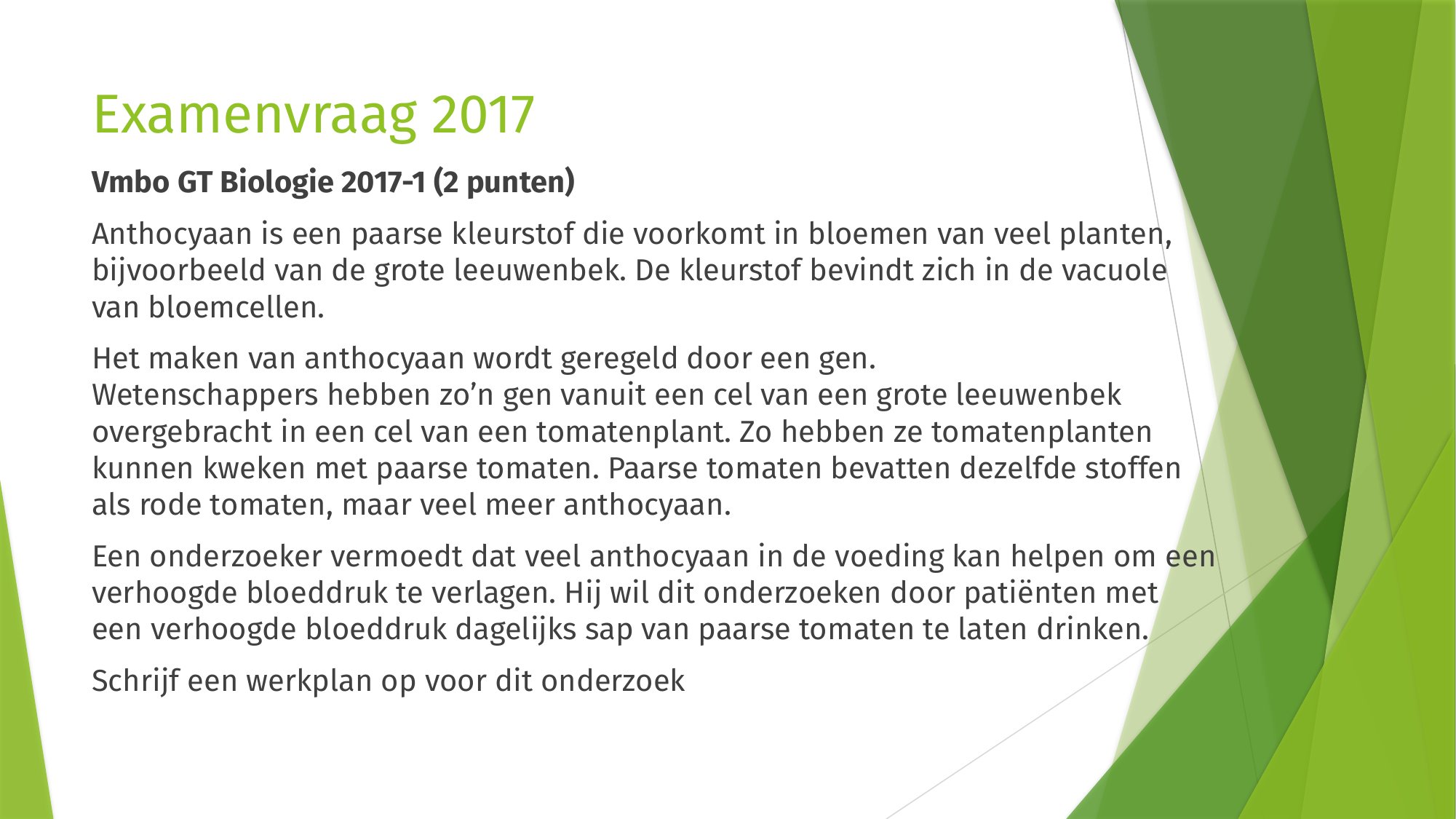

# Examenvraag 2017
Vmbo GT Biologie 2017-1 (2 punten)
Anthocyaan is een paarse kleurstof die voorkomt in bloemen van veel planten, bijvoorbeeld van de grote leeuwenbek. De kleurstof bevindt zich in de vacuole van bloemcellen.
Het maken van anthocyaan wordt geregeld door een gen.
Wetenschappers hebben zo’n gen vanuit een cel van een grote leeuwenbek overgebracht in een cel van een tomatenplant. Zo hebben ze tomatenplanten kunnen kweken met paarse tomaten. Paarse tomaten bevatten dezelfde stoffen als rode tomaten, maar veel meer anthocyaan.
Een onderzoeker vermoedt dat veel anthocyaan in de voeding kan helpen om een verhoogde bloeddruk te verlagen. Hij wil dit onderzoeken door patiënten met een verhoogde bloeddruk dagelijks sap van paarse tomaten te laten drinken.
Schrijf een werkplan op voor dit onderzoek